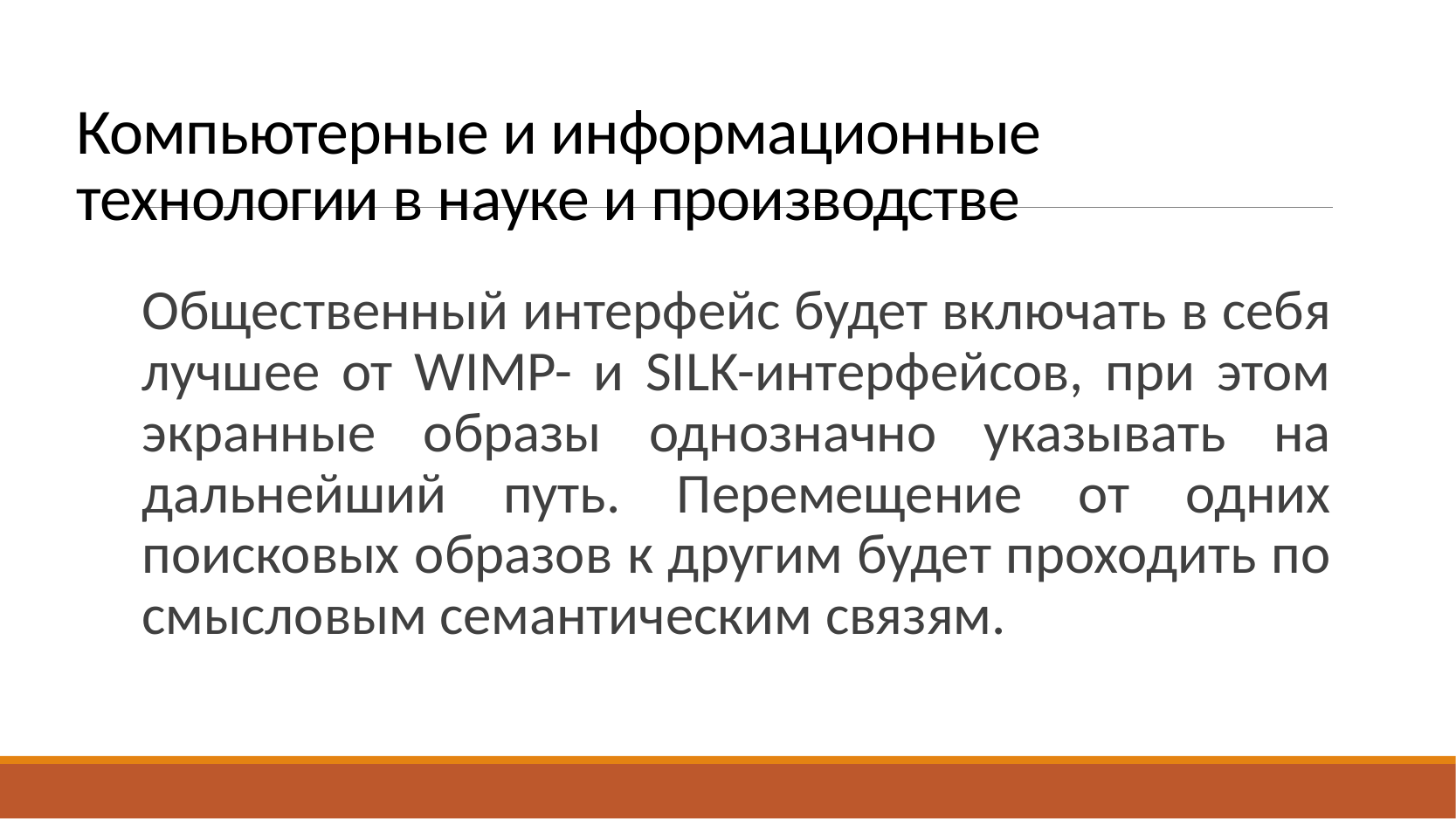

# Компьютерные и информационные технологии в науке и производстве

	Общественный интерфейс будет включать в себя лучшее от WIMP- и SILK-интерфейсов, при этом экранные образы однозначно указывать на дальнейший путь. Перемещение от одних поисковых образов к другим будет проходить по смысловым семантическим связям.